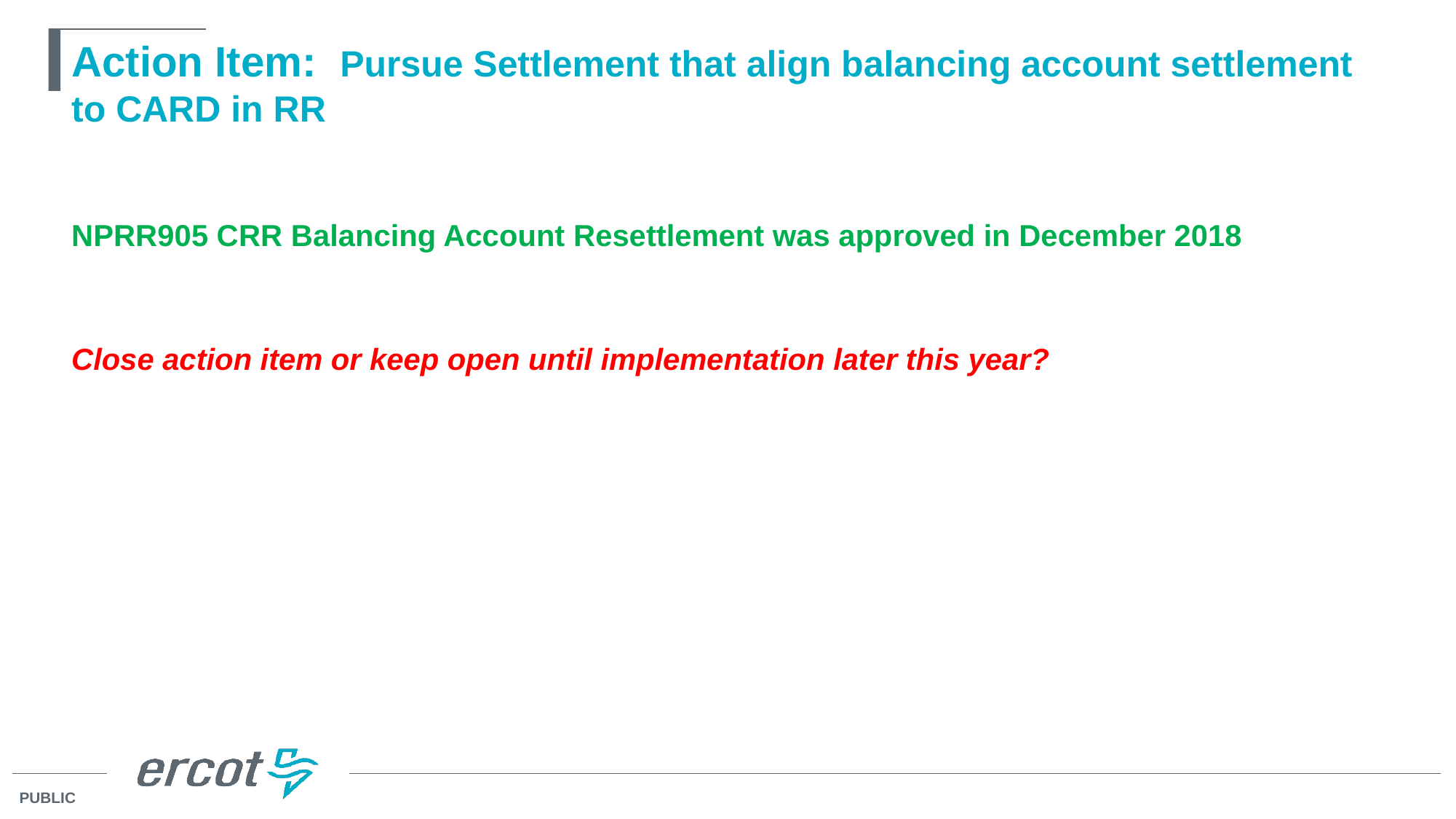

# Action Item:  Pursue Settlement that align balancing account settlement to CARD in RR NPRR905 CRR Balancing Account Resettlement was approved in December 2018 Close action item or keep open until implementation later this year?